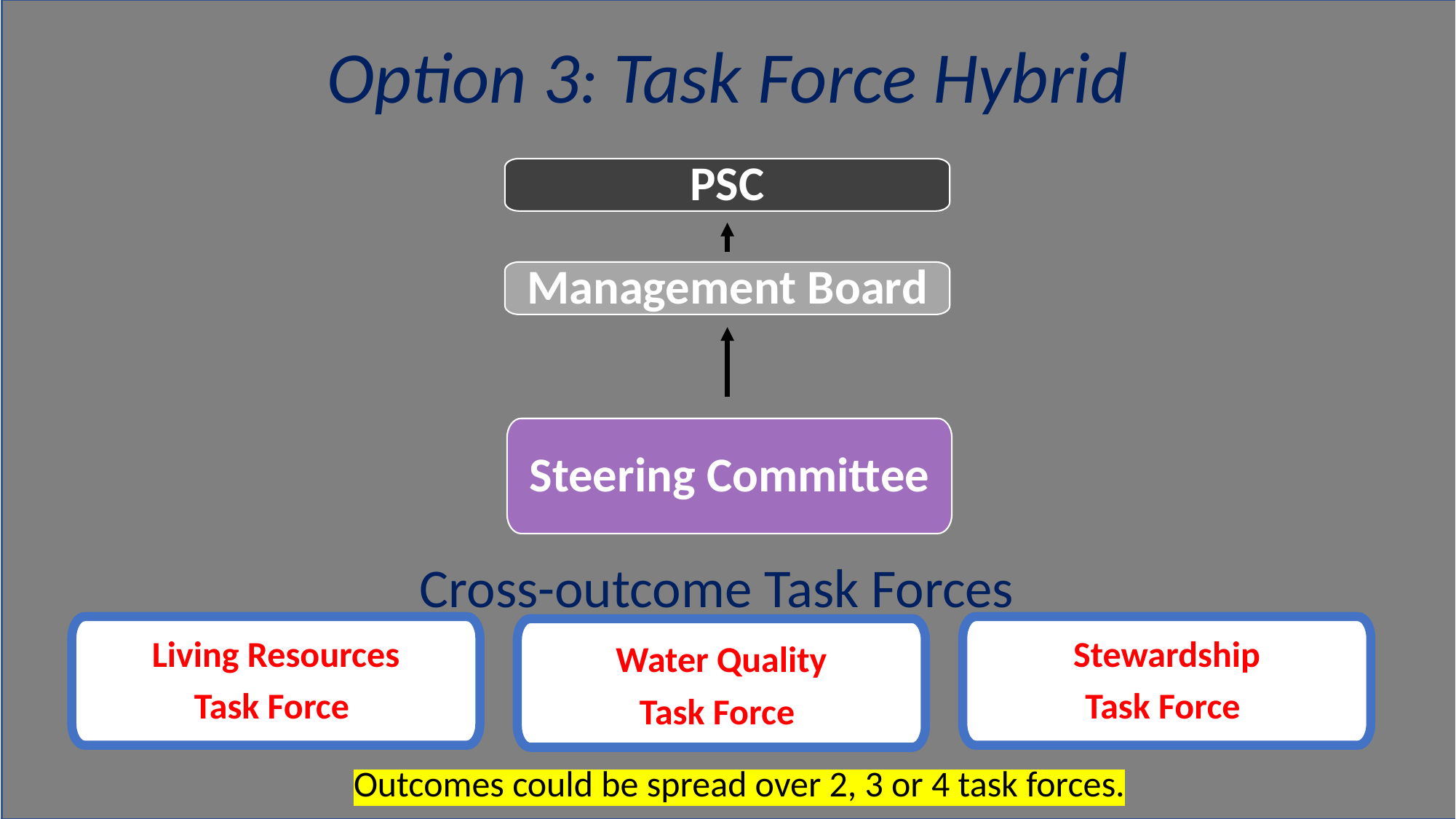

# Option 3: Task Force Hybrid
PSC
Management Board
Steering Committee
Cross-outcome Task Forces

Living Resources
Task Force
Stewardship
Task Force
Water Quality
Task Force
Outcomes could be spread over 2, 3 or 4 task forces.